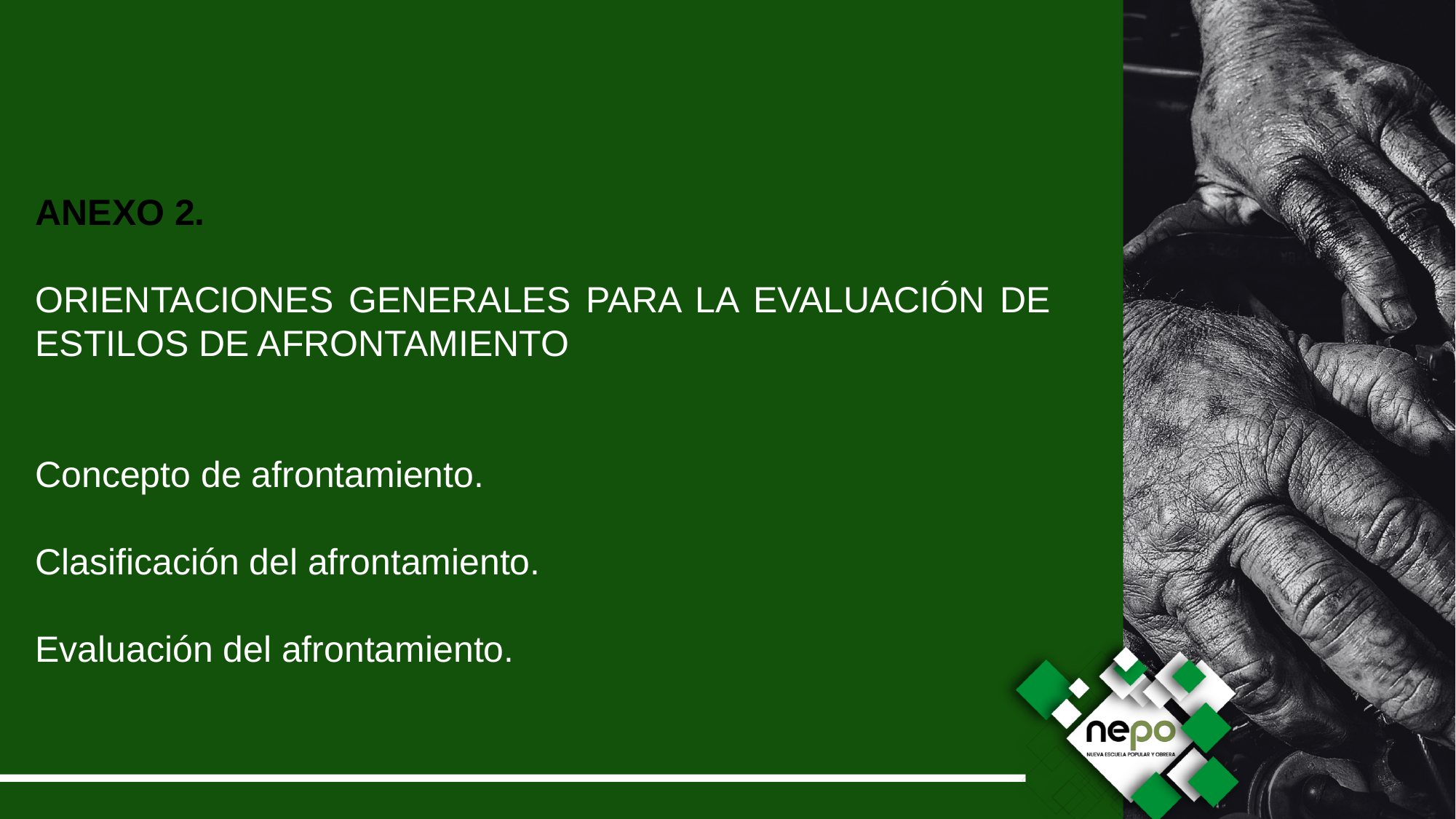

ANEXO 2.

ORIENTACIONES GENERALES PARA LA EVALUACIÓN DE ESTILOS DE AFRONTAMIENTO

Concepto de afrontamiento.

Clasificación del afrontamiento.

Evaluación del afrontamiento.